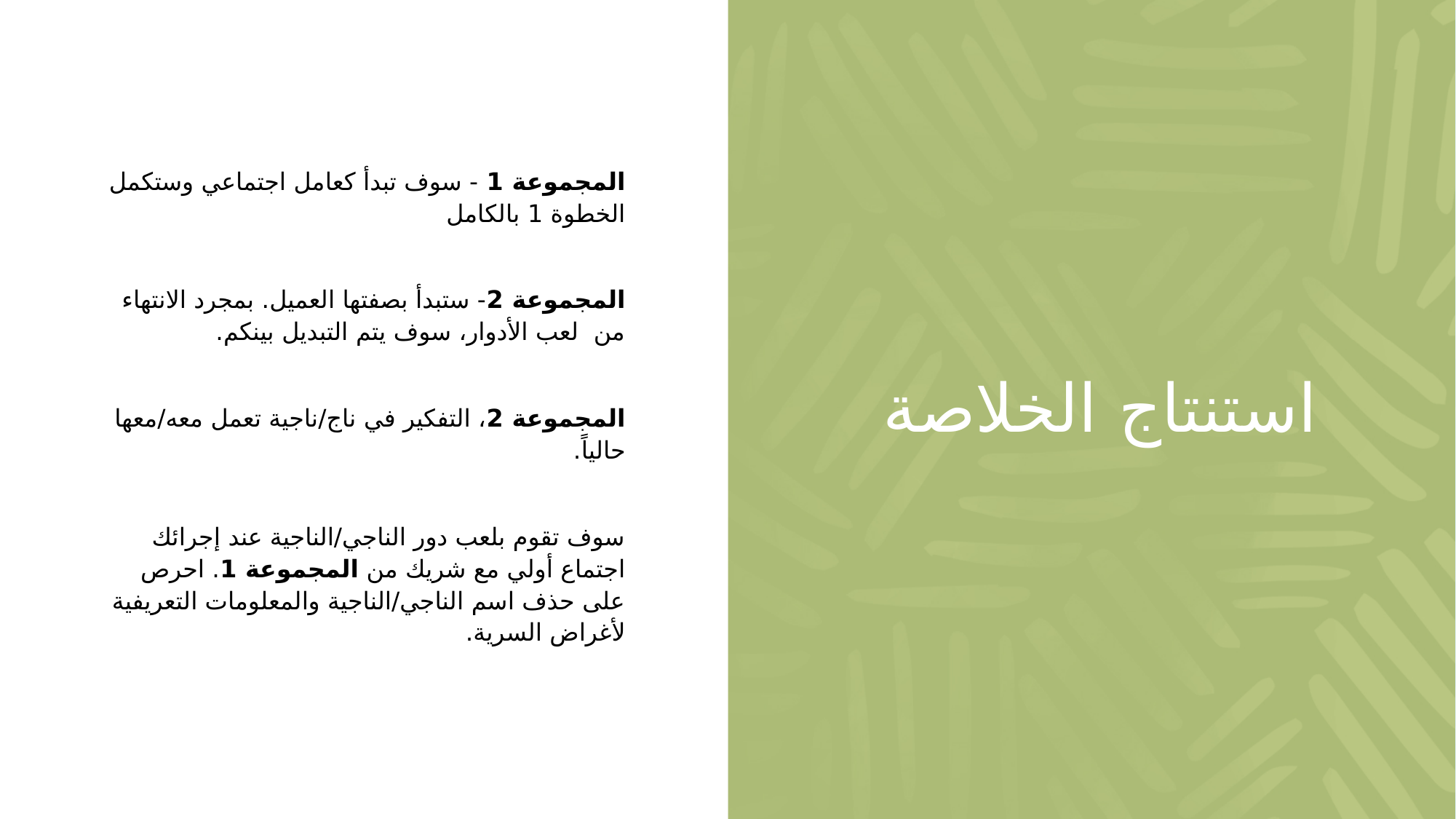

المجموعة 1 - سوف تبدأ كعامل اجتماعي وستكمل الخطوة 1 بالكامل
المجموعة 2- ستبدأ بصفتها العميل. بمجرد الانتهاء من  لعب الأدوار، سوف يتم التبديل بينكم.
المجموعة 2، التفكير في ناج/ناجية تعمل معه/معها حالياً.
سوف تقوم بلعب دور الناجي/الناجية عند إجرائك اجتماع أولي مع شريك من المجموعة 1. احرص على حذف اسم الناجي/الناجية والمعلومات التعريفية لأغراض السرية.
# استنتاج الخلاصة